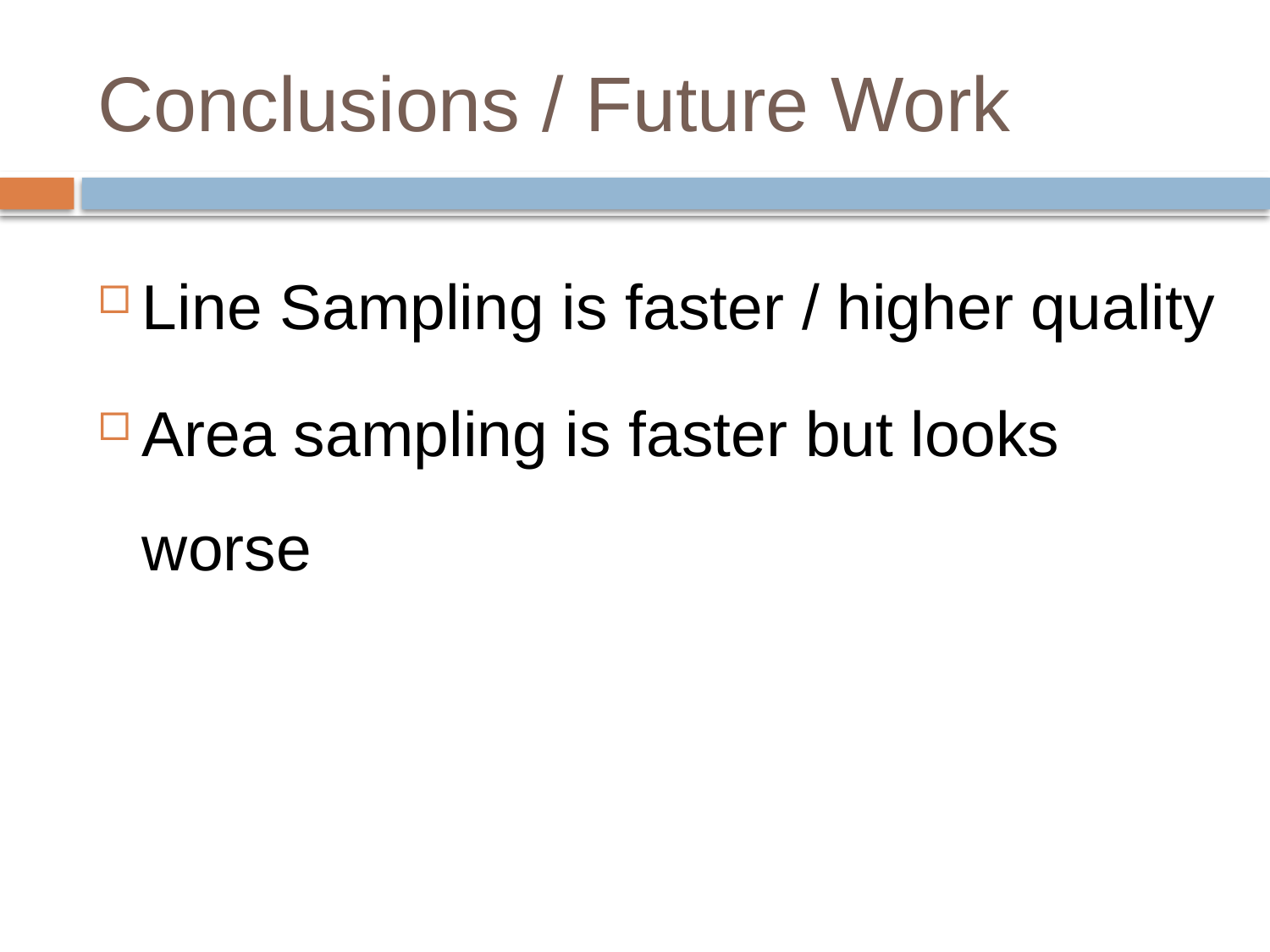

# Conclusions / Future Work
Line Sampling is faster / higher quality
Area sampling is faster but looks worse